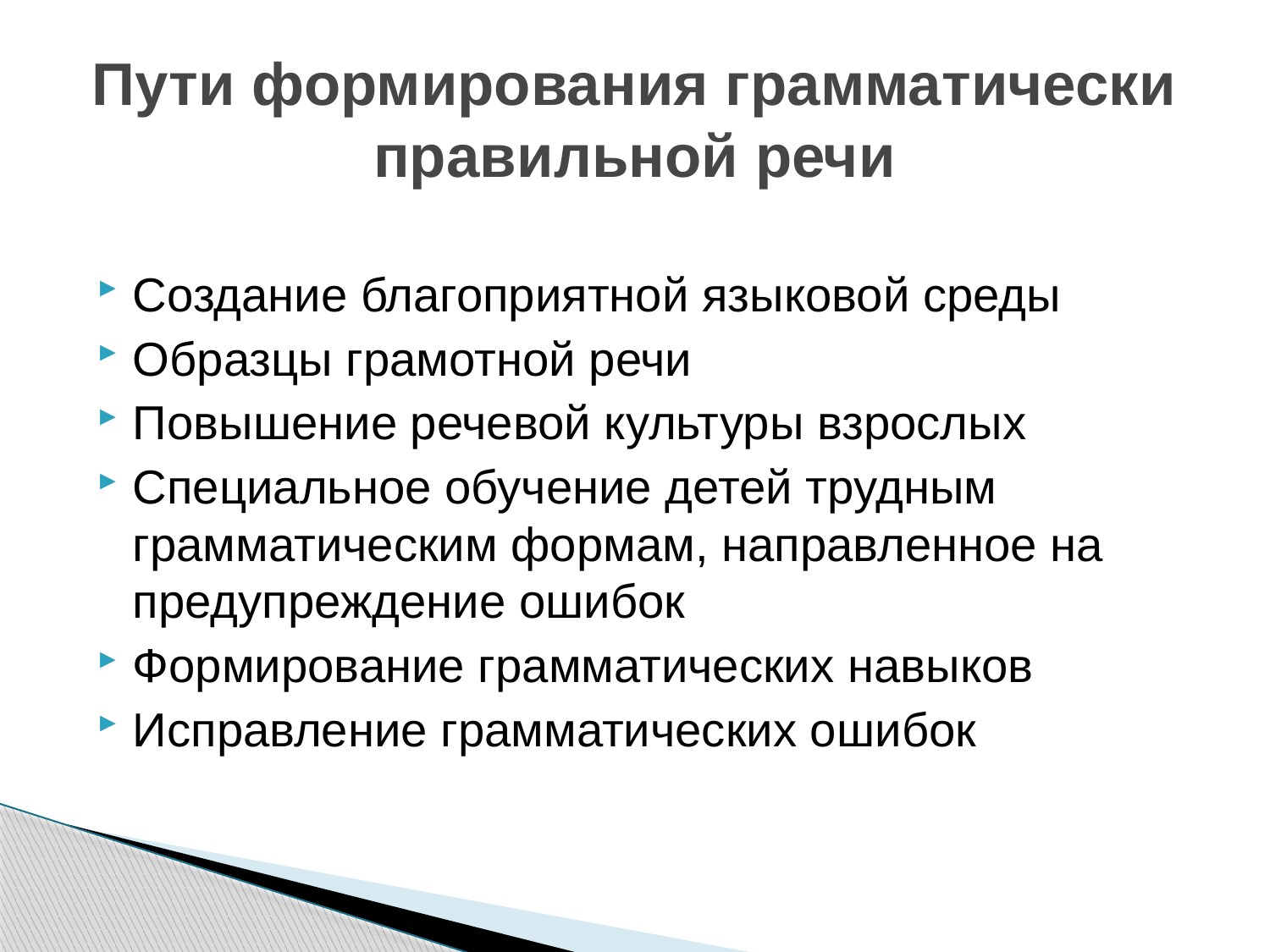

# Пути формирования грамматически правильной речи
Создание благоприятной языковой среды
Образцы грамотной речи
Повышение речевой культуры взрослых
Специальное обучение детей трудным грамматическим формам, направленное на предупреждение ошибок
Формирование грамматических навыков
Исправление грамматических ошибок